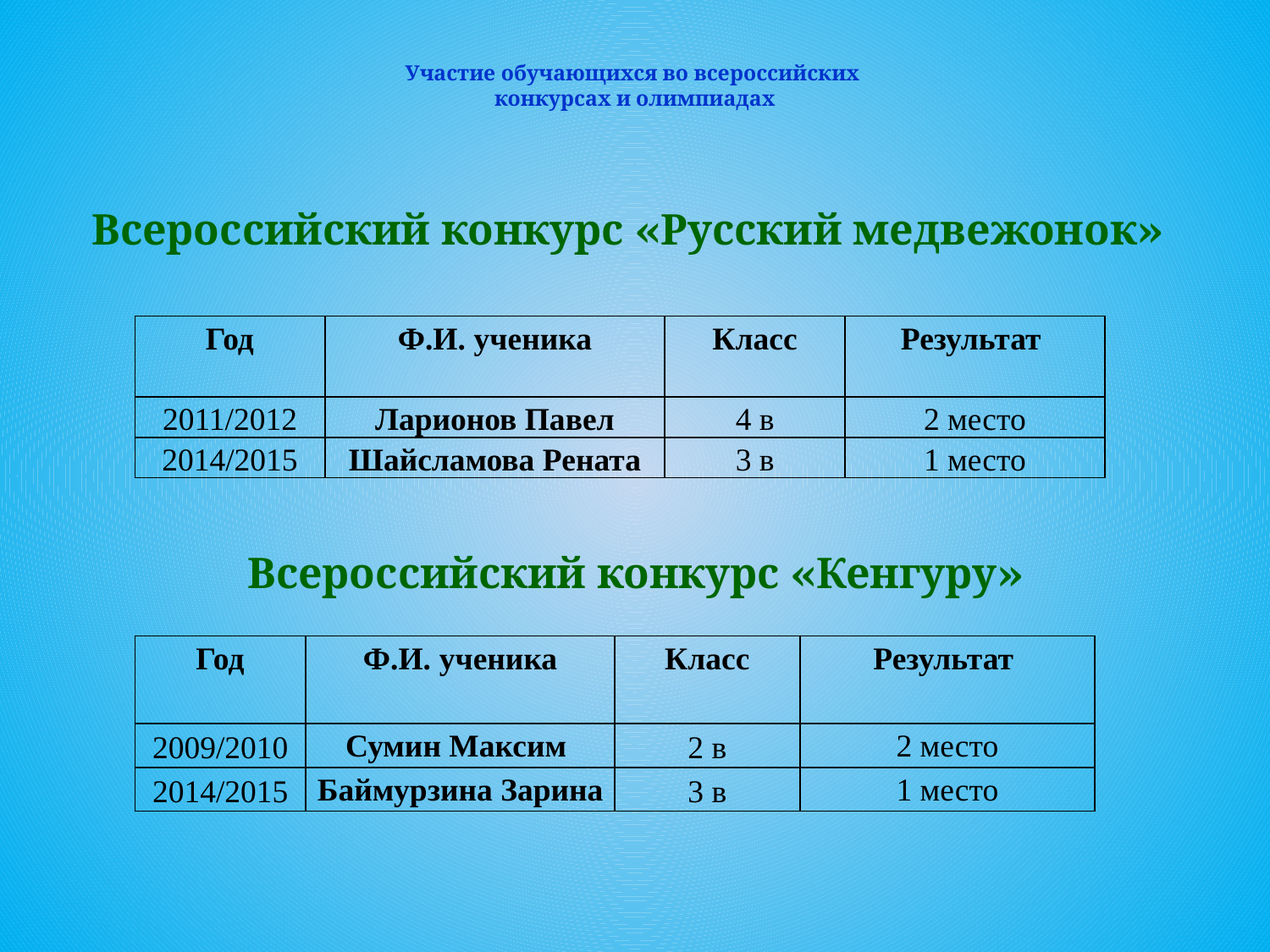

# Участие обучающихся во всероссийских конкурсах и олимпиадах
Всероссийский конкурс «Русский медвежонок»
| Год | Ф.И. ученика | Класс | Результат |
| --- | --- | --- | --- |
| 2011/2012 | Ларионов Павел | 4 в | 2 место |
| 2014/2015 | Шайсламова Рената | 3 в | 1 место |
Всероссийский конкурс «Кенгуру»
| Год | Ф.И. ученика | Класс | Результат |
| --- | --- | --- | --- |
| 2009/2010 | Сумин Максим | 2 в | 2 место |
| 2014/2015 | Баймурзина Зарина | 3 в | 1 место |